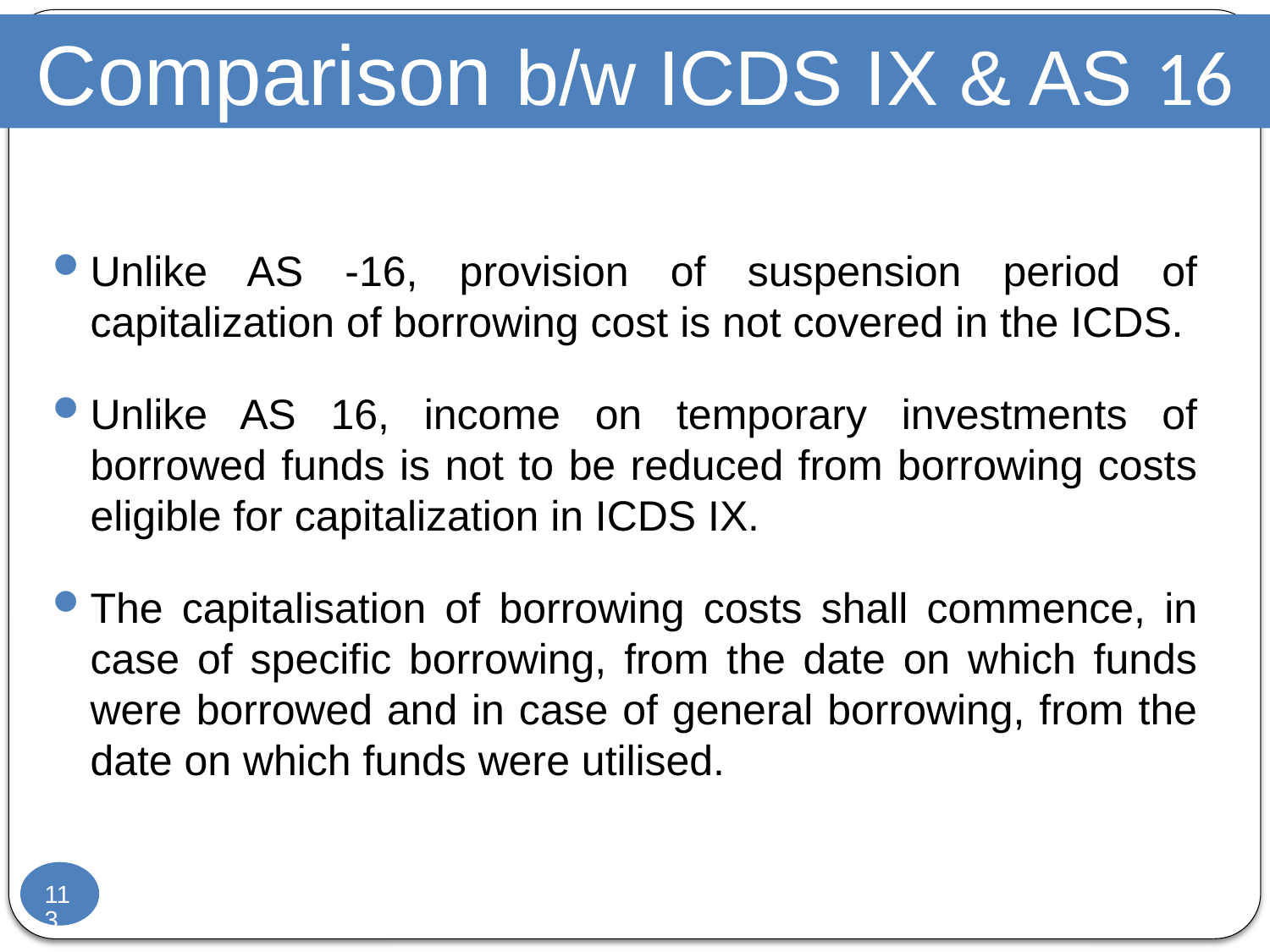

Comparison b/w ICDS IX & AS 16
Unlike AS -16, provision of suspension period of capitalization of borrowing cost is not covered in the ICDS.

Unlike AS 16, income on temporary investments of borrowed funds is not to be reduced from borrowing costs eligible for capitalization in ICDS IX.

The capitalisation of borrowing costs shall commence, in case of specific borrowing, from the date on which funds were borrowed and in case of general borrowing, from the date on which funds were utilised.
113